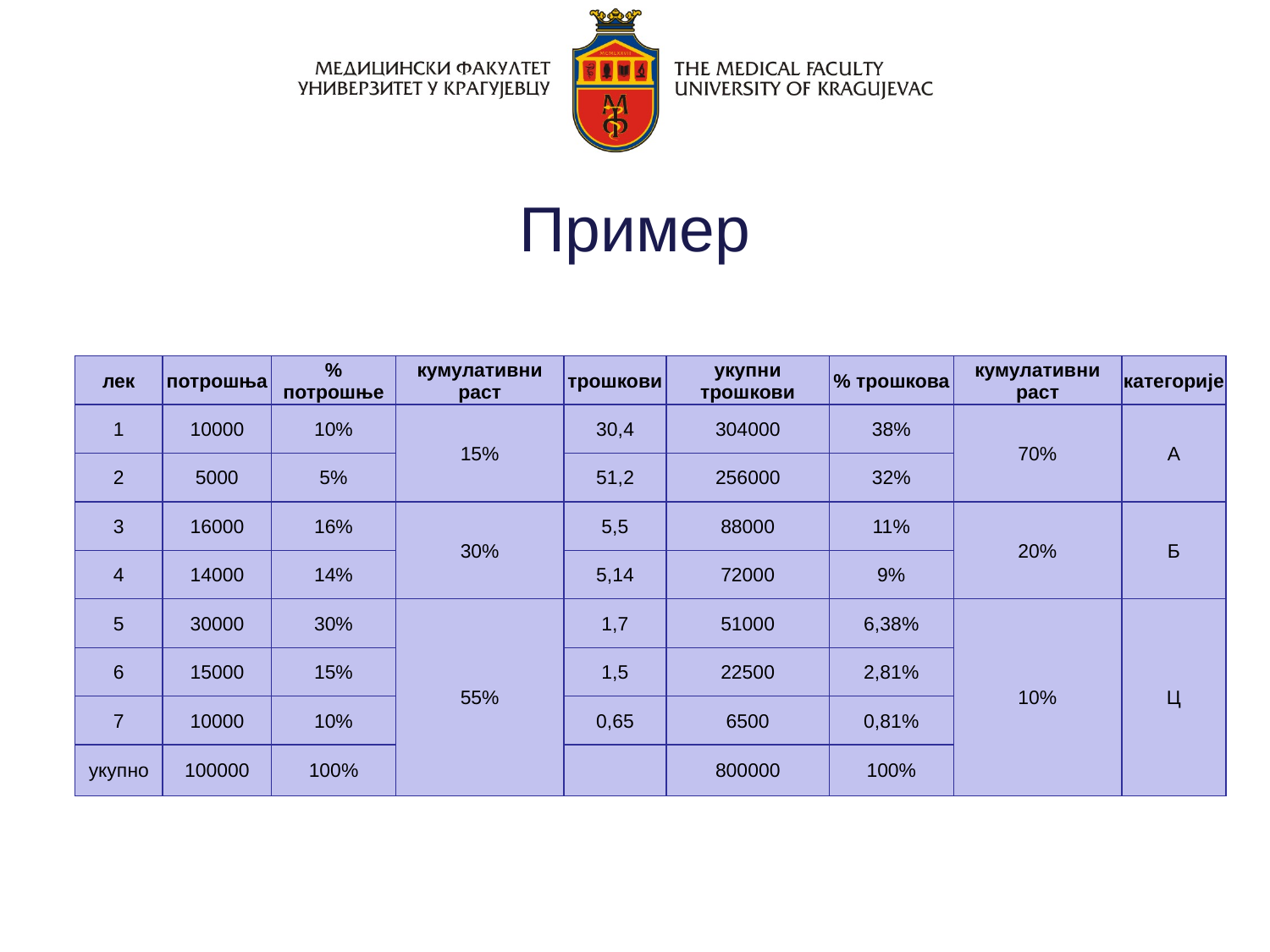

# Пример
| лек | потрошња | % потрошње | кумулативни раст | трошкови | укупни трошкови | % трошкова | кумулативни раст | категорије |
| --- | --- | --- | --- | --- | --- | --- | --- | --- |
| 1 | 10000 | 10% | 15% | 30,4 | 304000 | 38% | 70% | A |
| 2 | 5000 | 5% |  | 51,2 | 256000 | 32% |  |  |
| 3 | 16000 | 16% | 30% | 5,5 | 88000 | 11% | 20% | Б |
| 4 | 14000 | 14% |  | 5,14 | 72000 | 9% |  |  |
| 5 | 30000 | 30% | 55% | 1,7 | 51000 | 6,38% | 10% | Ц |
| 6 | 15000 | 15% |  | 1,5 | 22500 | 2,81% |  |  |
| 7 | 10000 | 10% |  | 0,65 | 6500 | 0,81% |  |  |
| укупно | 100000 | 100% |  |  | 800000 | 100% |  |  |